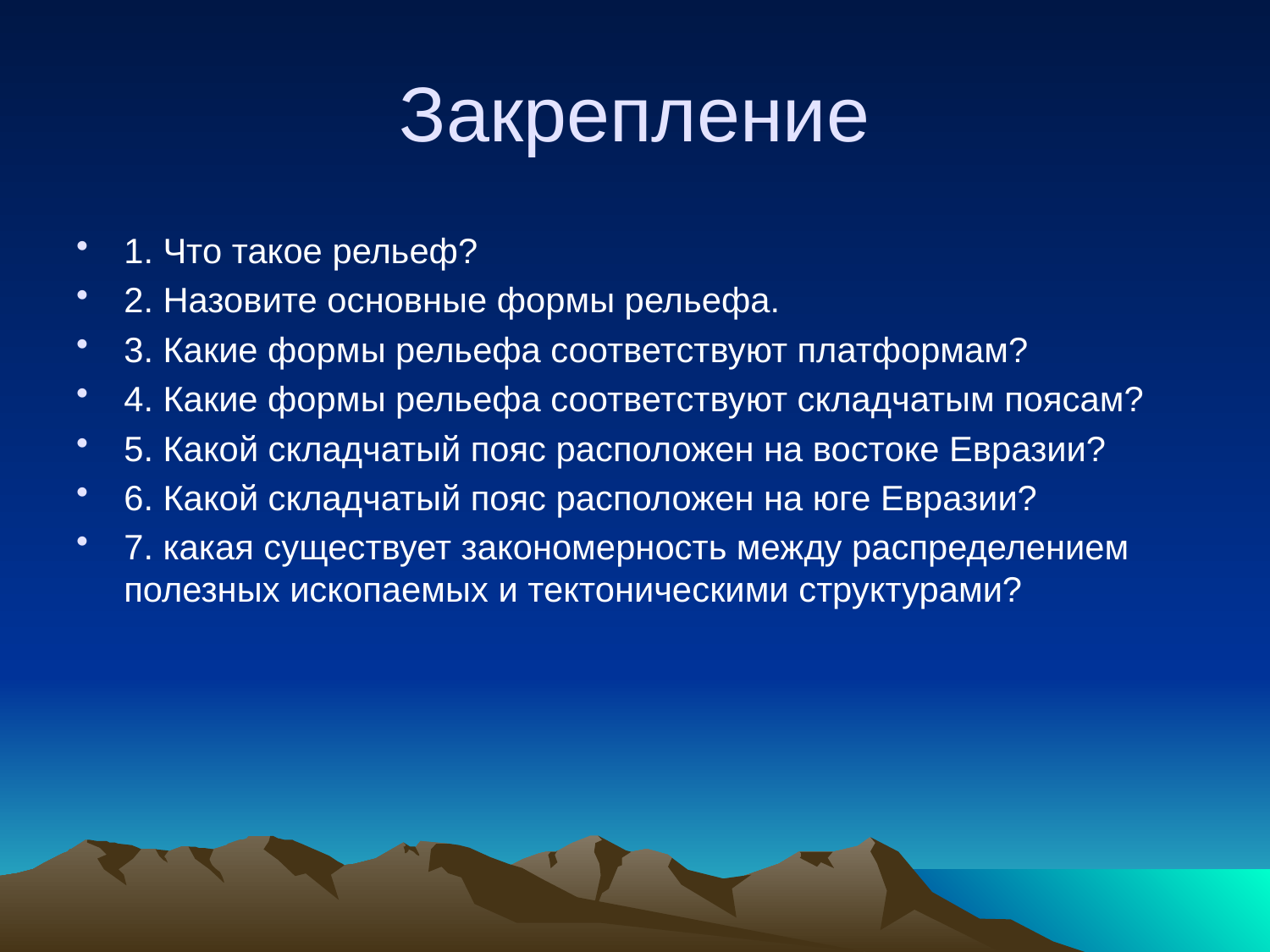

# Закрепление
1. Что такое рельеф?
2. Назовите основные формы рельефа.
3. Какие формы рельефа соответствуют платформам?
4. Какие формы рельефа соответствуют складчатым поясам?
5. Какой складчатый пояс расположен на востоке Евразии?
6. Какой складчатый пояс расположен на юге Евразии?
7. какая существует закономерность между распределением полезных ископаемых и тектоническими структурами?